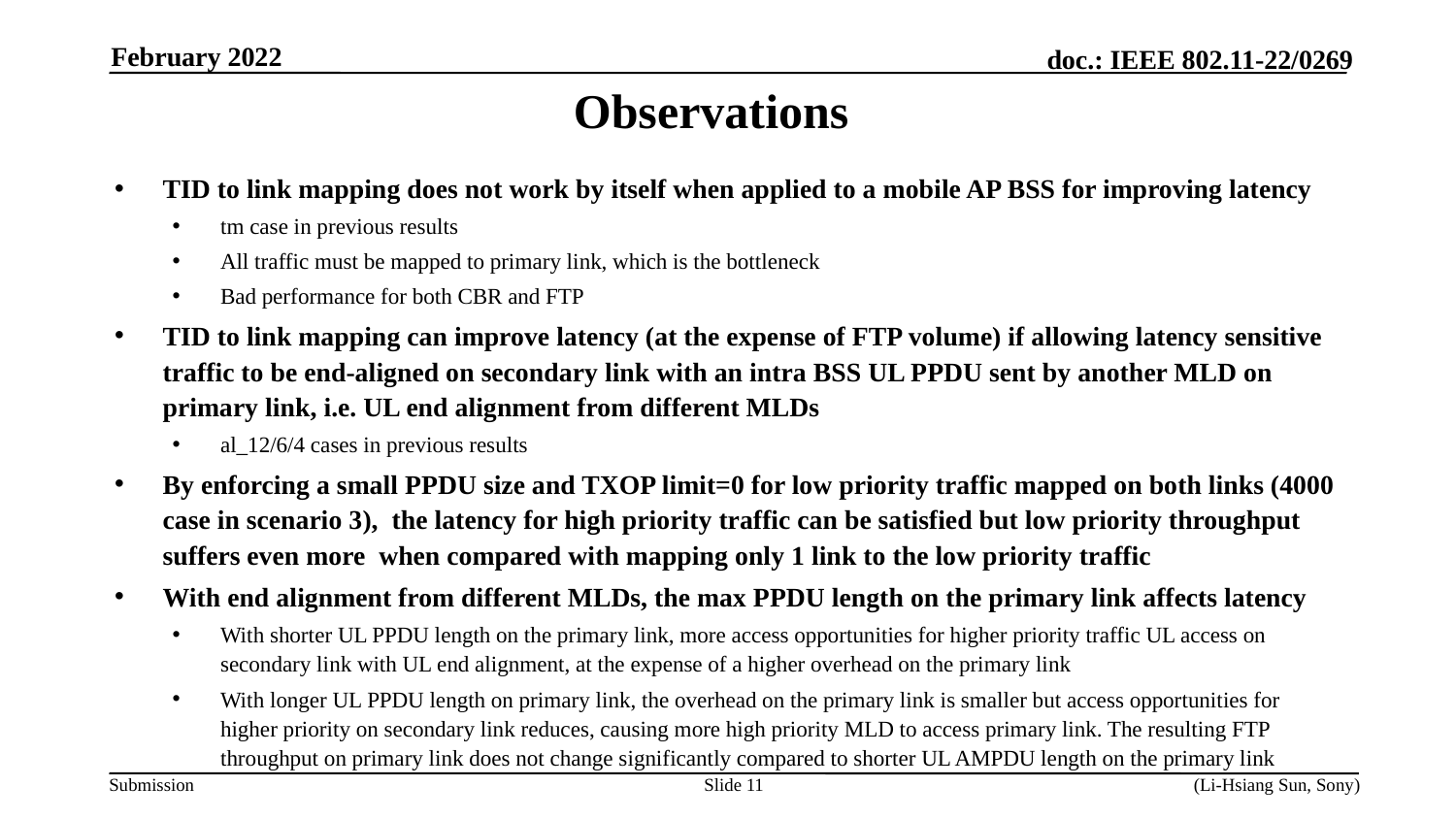

# Observations
February 2022
TID to link mapping does not work by itself when applied to a mobile AP BSS for improving latency
tm case in previous results
All traffic must be mapped to primary link, which is the bottleneck
Bad performance for both CBR and FTP
TID to link mapping can improve latency (at the expense of FTP volume) if allowing latency sensitive traffic to be end-aligned on secondary link with an intra BSS UL PPDU sent by another MLD on primary link, i.e. UL end alignment from different MLDs
al_12/6/4 cases in previous results
By enforcing a small PPDU size and TXOP limit=0 for low priority traffic mapped on both links (4000 case in scenario 3),  the latency for high priority traffic can be satisfied but low priority throughput suffers even more  when compared with mapping only 1 link to the low priority traffic
With end alignment from different MLDs, the max PPDU length on the primary link affects latency
With shorter UL PPDU length on the primary link, more access opportunities for higher priority traffic UL access on secondary link with UL end alignment, at the expense of a higher overhead on the primary link
With longer UL PPDU length on primary link, the overhead on the primary link is smaller but access opportunities for higher priority on secondary link reduces, causing more high priority MLD to access primary link. The resulting FTP throughput on primary link does not change significantly compared to shorter UL AMPDU length on the primary link
Slide 11
(Li-Hsiang Sun, Sony)